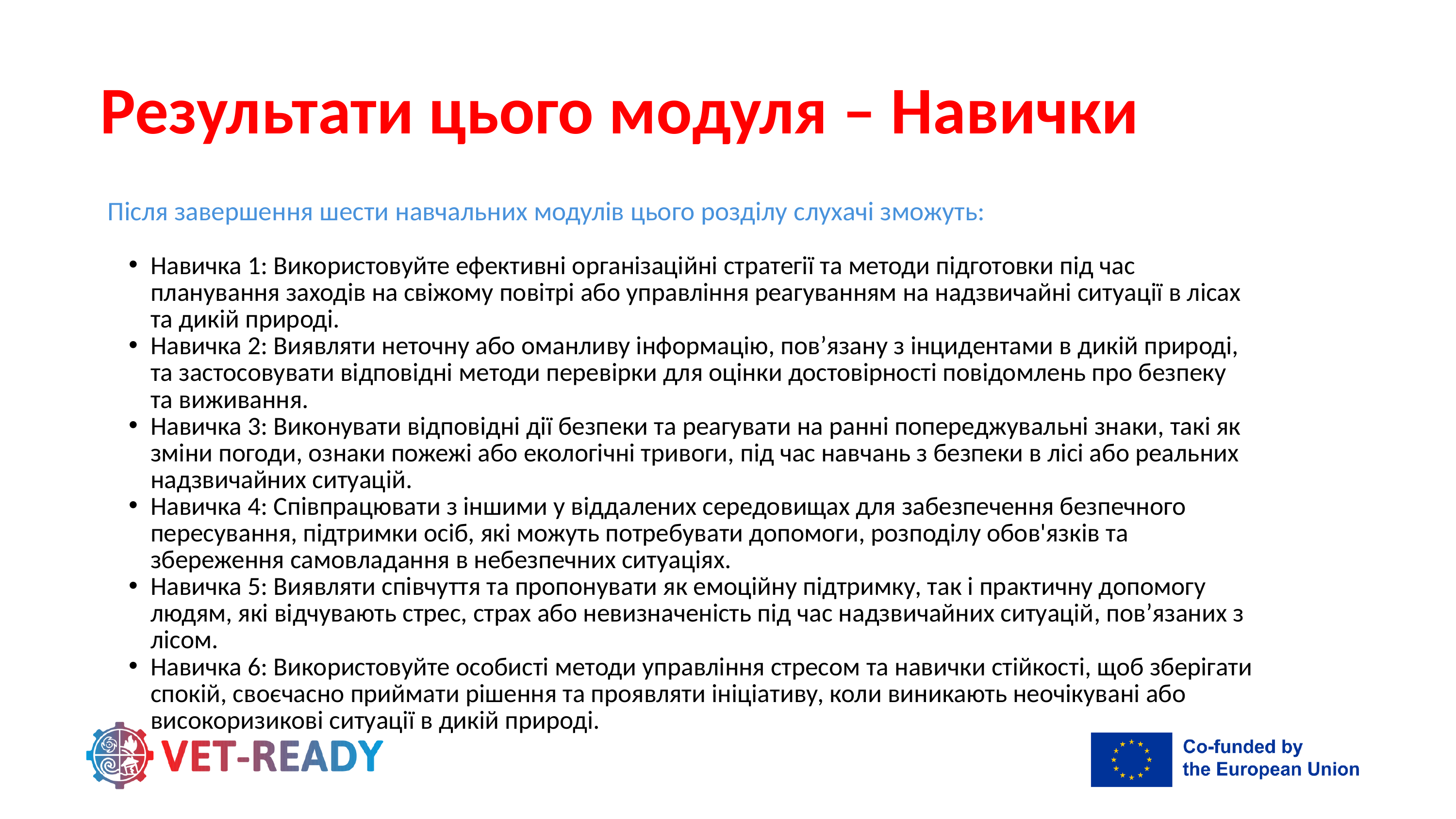

Результати цього модуля – Навички
Після завершення шести навчальних модулів цього розділу слухачі зможуть:

Навичка 1: Використовуйте ефективні організаційні стратегії та методи підготовки під час планування заходів на свіжому повітрі або управління реагуванням на надзвичайні ситуації в лісах та дикій природі.
Навичка 2: Виявляти неточну або оманливу інформацію, пов’язану з інцидентами в дикій природі, та застосовувати відповідні методи перевірки для оцінки достовірності повідомлень про безпеку та виживання.
Навичка 3: Виконувати відповідні дії безпеки та реагувати на ранні попереджувальні знаки, такі як зміни погоди, ознаки пожежі або екологічні тривоги, під час навчань з безпеки в лісі або реальних надзвичайних ситуацій.
Навичка 4: Співпрацювати з іншими у віддалених середовищах для забезпечення безпечного пересування, підтримки осіб, які можуть потребувати допомоги, розподілу обов'язків та збереження самовладання в небезпечних ситуаціях.
Навичка 5: Виявляти співчуття та пропонувати як емоційну підтримку, так і практичну допомогу людям, які відчувають стрес, страх або невизначеність під час надзвичайних ситуацій, пов’язаних з лісом.
Навичка 6: Використовуйте особисті методи управління стресом та навички стійкості, щоб зберігати спокій, своєчасно приймати рішення та проявляти ініціативу, коли виникають неочікувані або високоризикові ситуації в дикій природі.